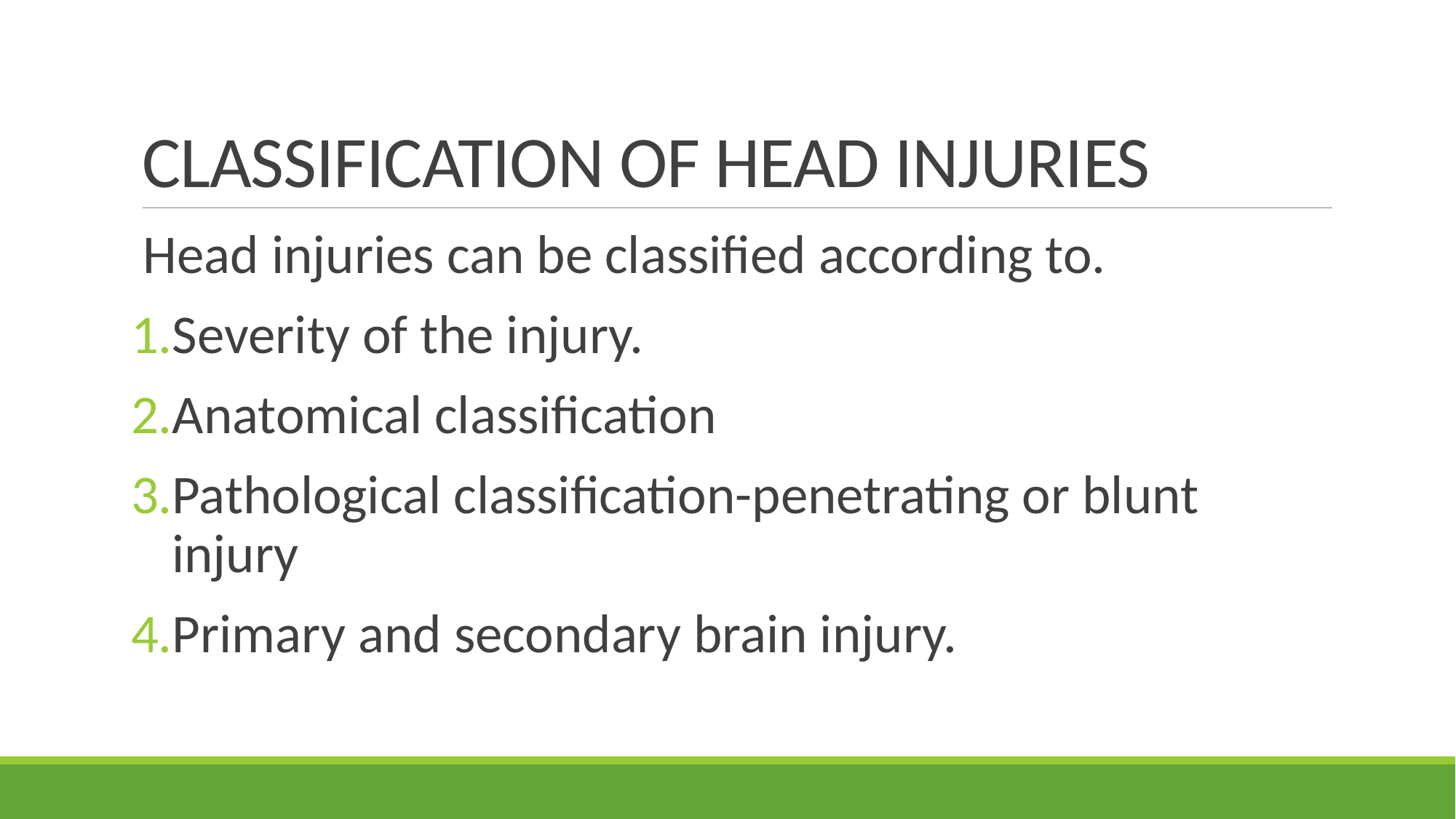

# CLASSIFICATION OF HEAD INJURIES
Head injuries can be classified according to.
Severity of the injury.
Anatomical classification
Pathological classification-penetrating or blunt injury
Primary and secondary brain injury.